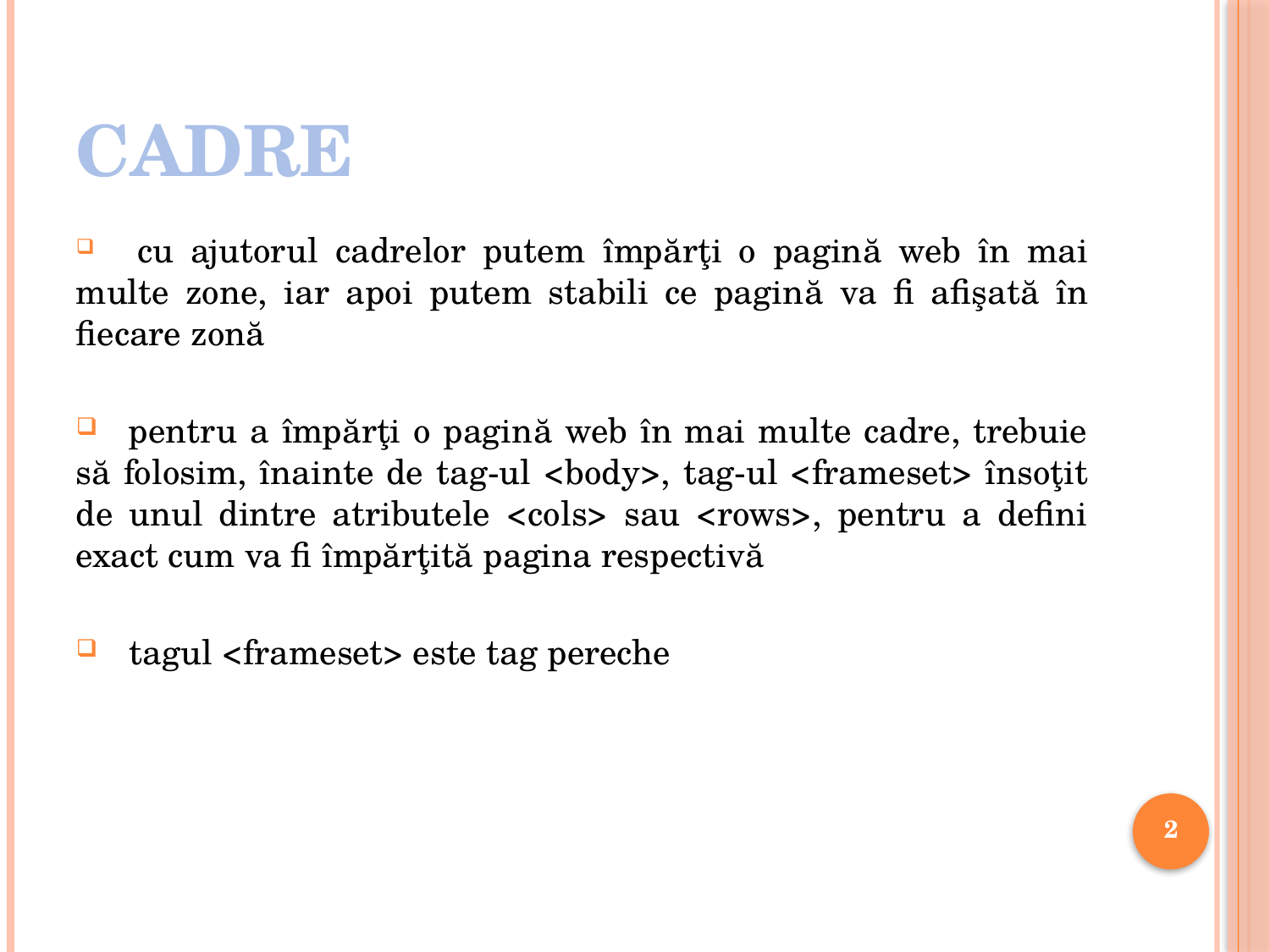

# Cadre
	  cu ajutorul cadrelor putem împărţi o pagină web în mai multe zone, iar apoi putem stabili ce pagină va fi afişată în fiecare zonă

	  pentru a împărţi o pagină web în mai multe cadre, trebuie să folosim, înainte de tag-ul <body>, tag-ul <frameset> însoţit de unul dintre atributele <cols> sau <rows>, pentru a defini exact cum va fi împărţită pagina respectivă

    tagul <frameset> este tag pereche

2